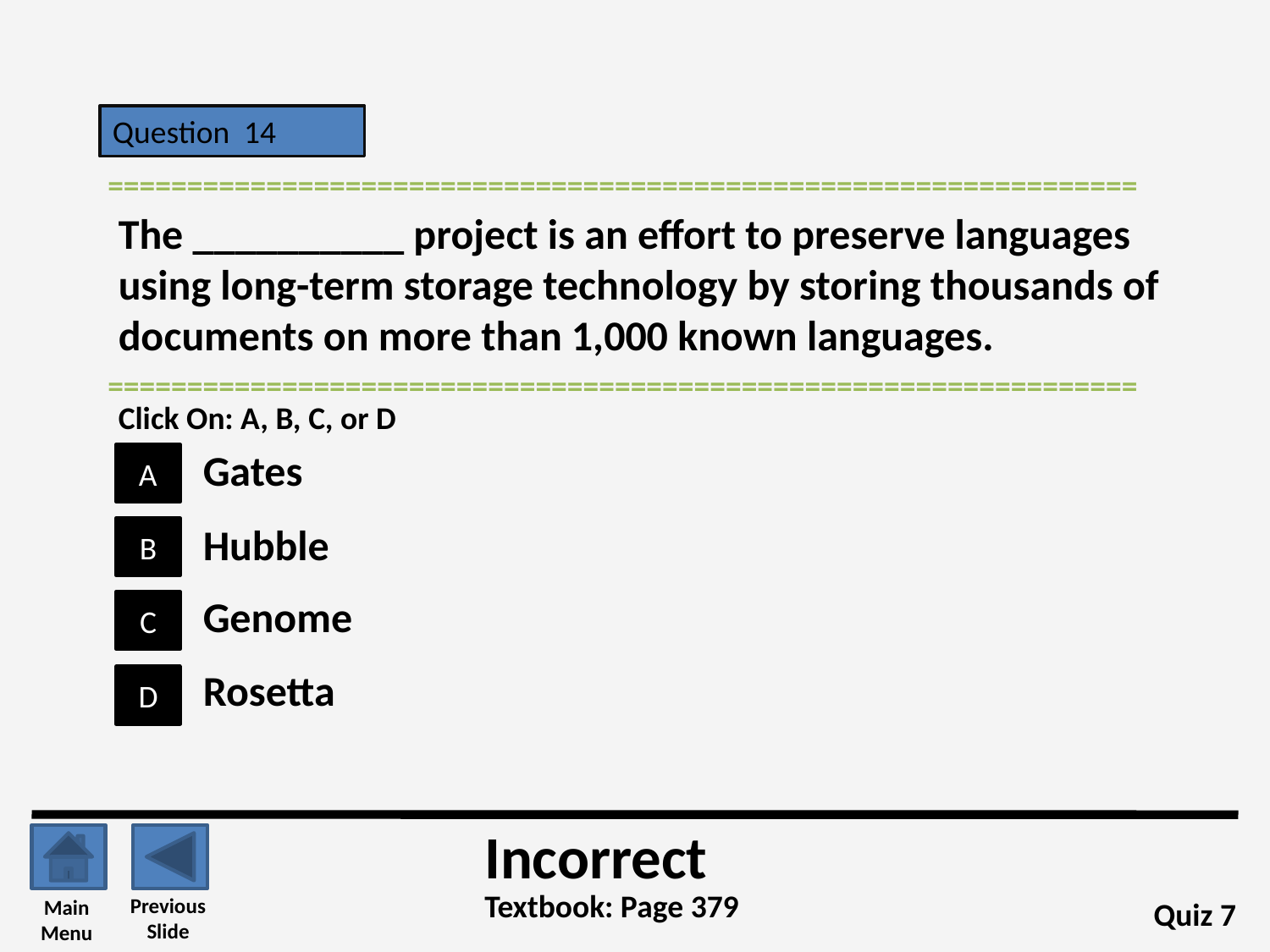

Question  14
=================================================================
The __________ project is an effort to preserve languages using long-term storage technology by storing thousands of documents on more than 1,000 known languages.
=================================================================
Click On: A, B, C, or D
Gates
A
Hubble
B
Genome
C
Rosetta
D
Incorrect

Textbook: Page 379
Previous
Slide
Main
Menu
Quiz 7